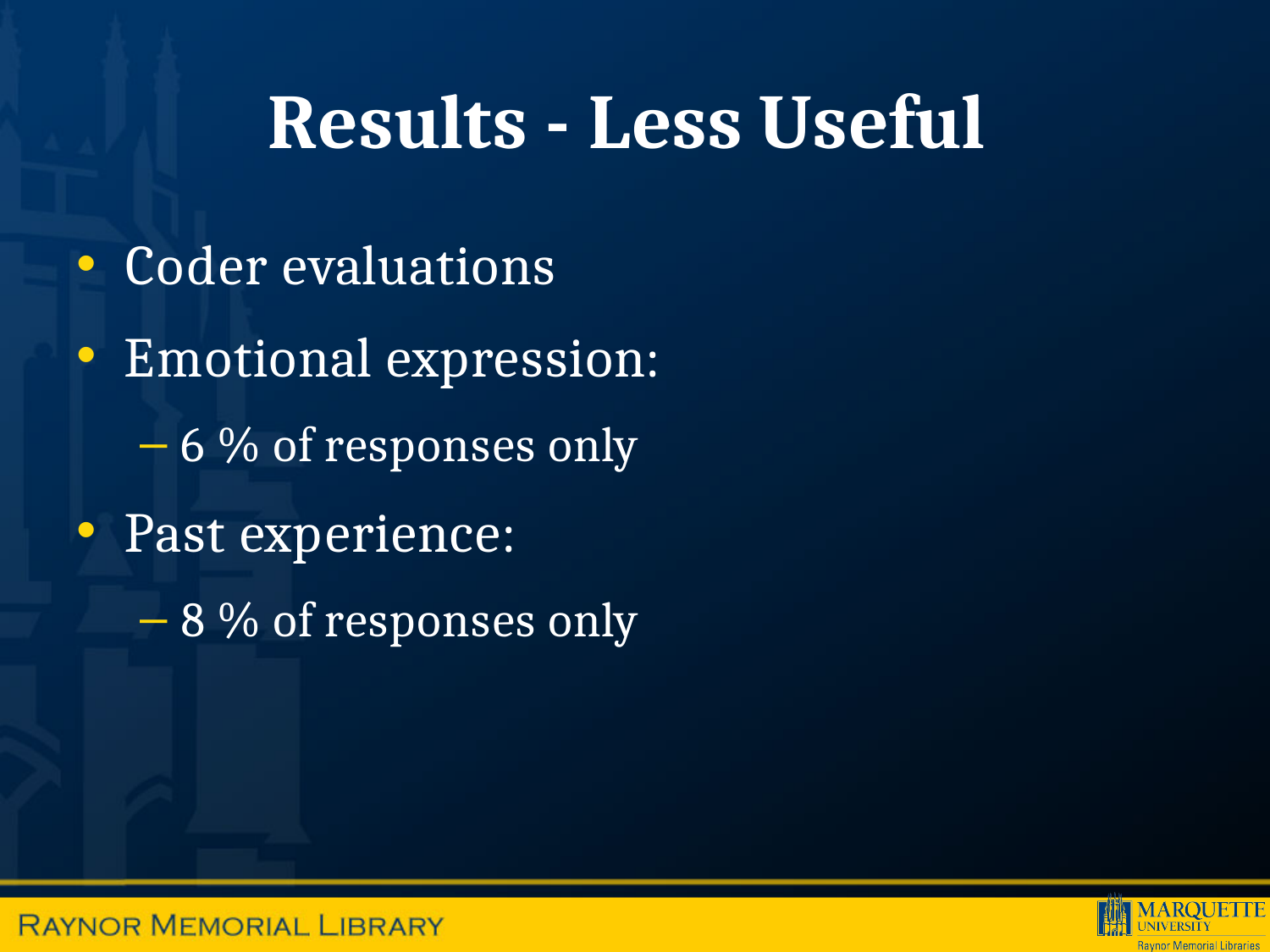

# Results - Less Useful
Coder evaluations
Emotional expression:
6 % of responses only
Past experience:
8 % of responses only